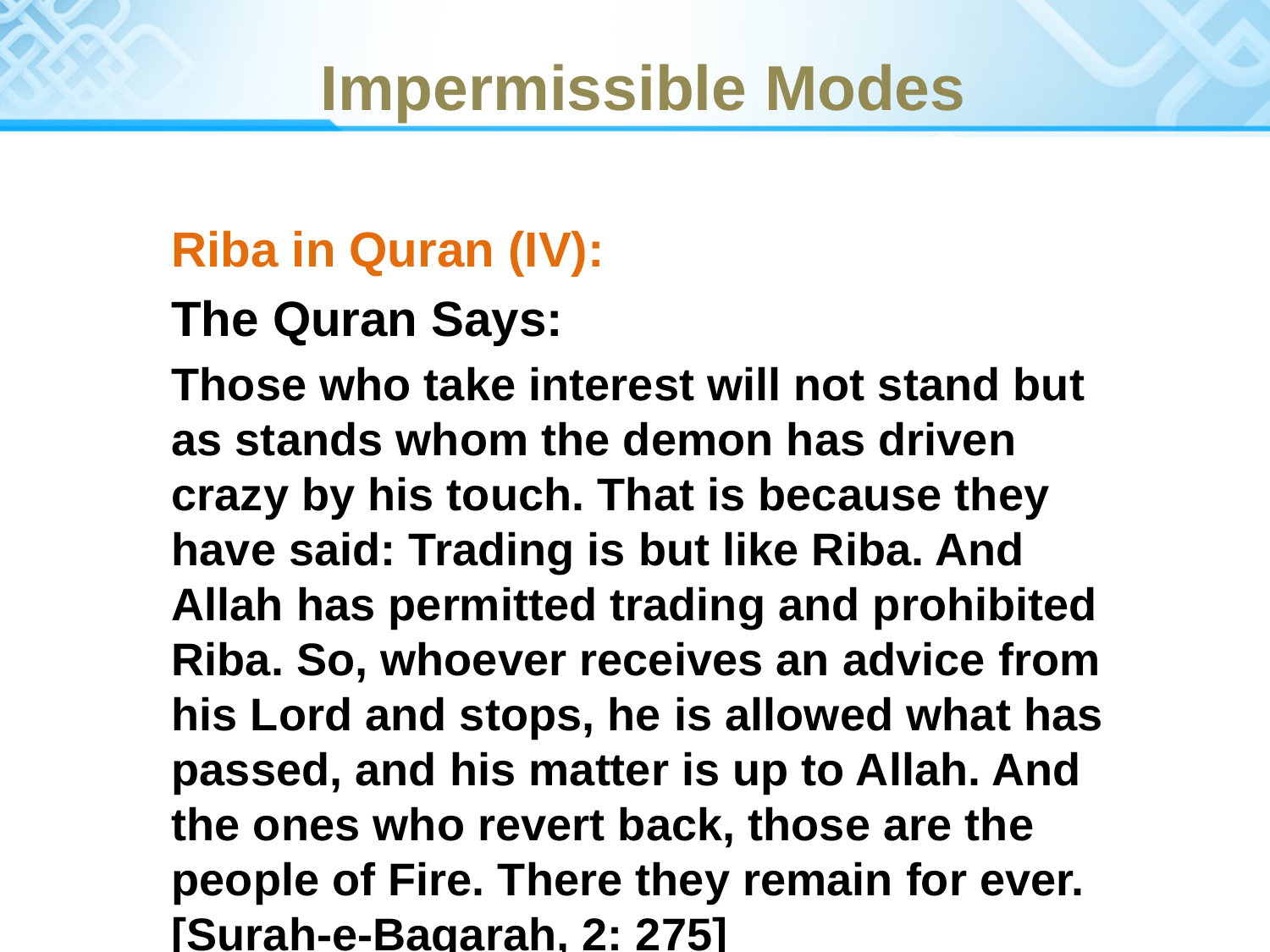

# Impermissible Modes

Riba in Quran (IV):
The Quran Says:
Those who take interest will not stand but as stands whom the demon has driven crazy by his touch. That is because they have said: Trading is but like Riba. And Allah has permitted trading and prohibited Riba. So, whoever receives an advice from his Lord and stops, he is allowed what has passed, and his matter is up to Allah. And the ones who revert back, those are the people of Fire. There they remain for ever. [Surah-e-Baqarah, 2: 275]